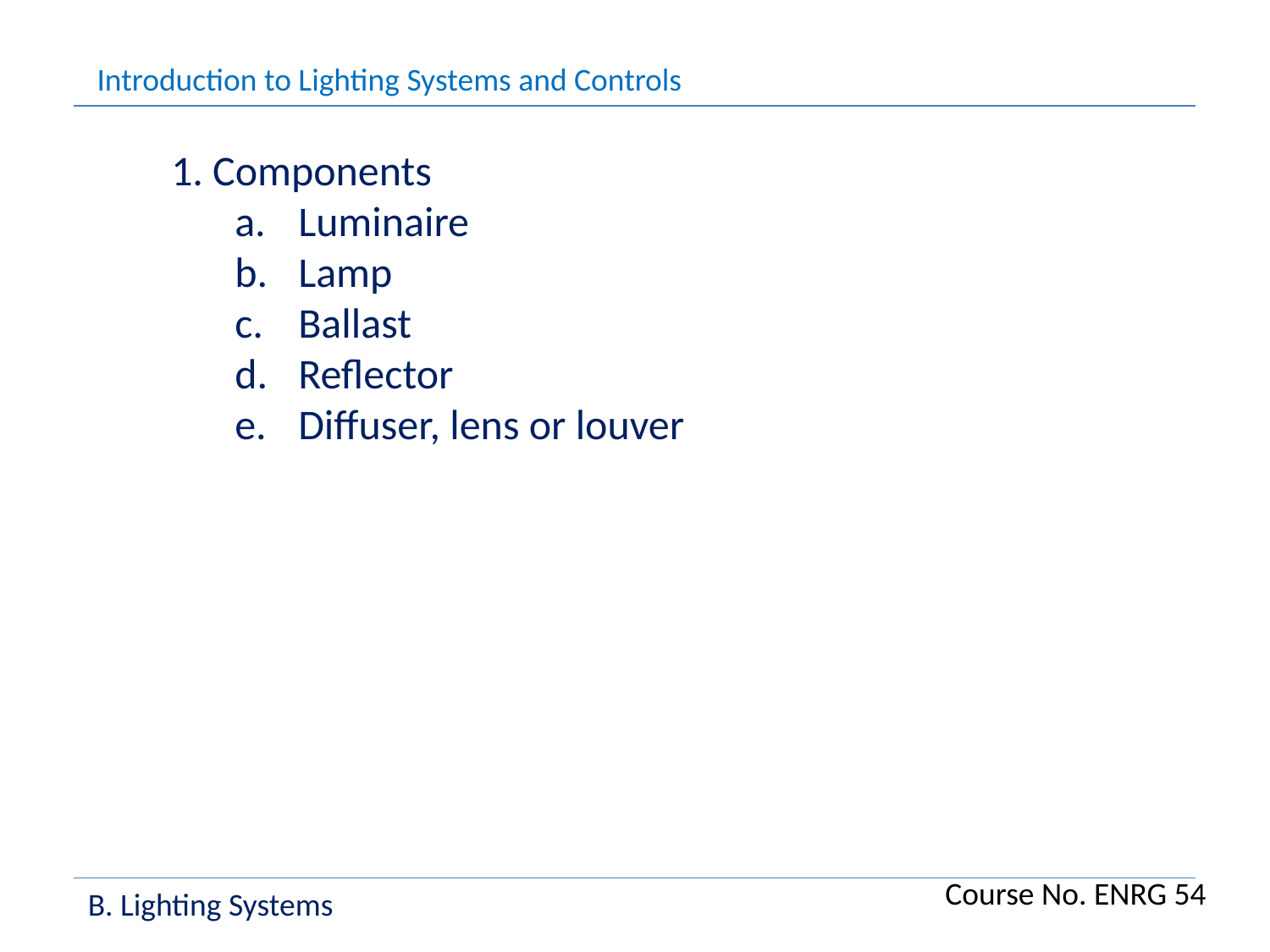

Introduction to Lighting Systems and Controls
1. Components
Luminaire
Lamp
Ballast
Reflector
Diffuser, lens or louver
Course No. ENRG 54
B. Lighting Systems